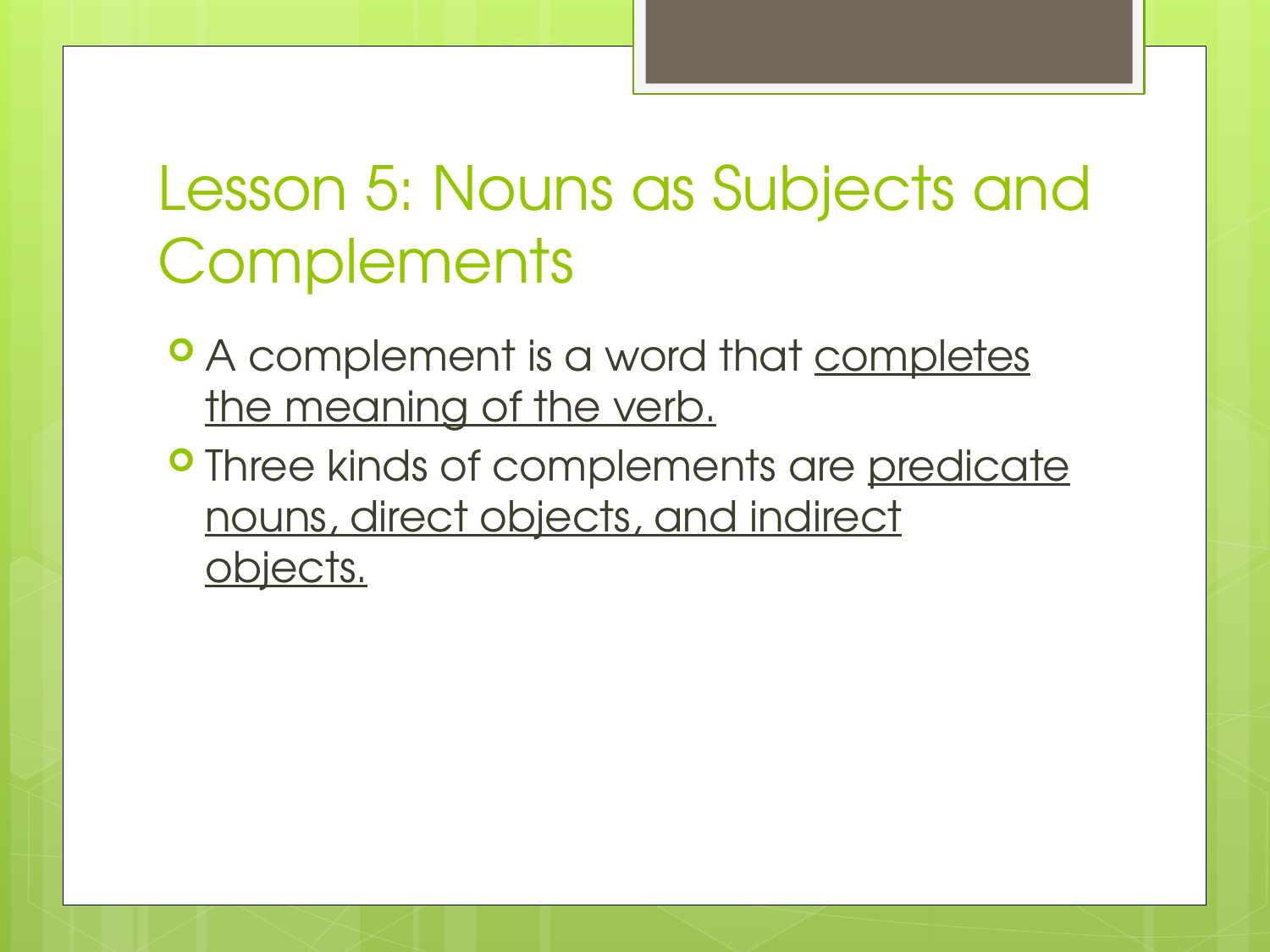

# Lesson 5: Nouns as Subjects and Complements
A complement is a word that completes the meaning of the verb.
Three kinds of complements are predicate nouns, direct objects, and indirect objects.